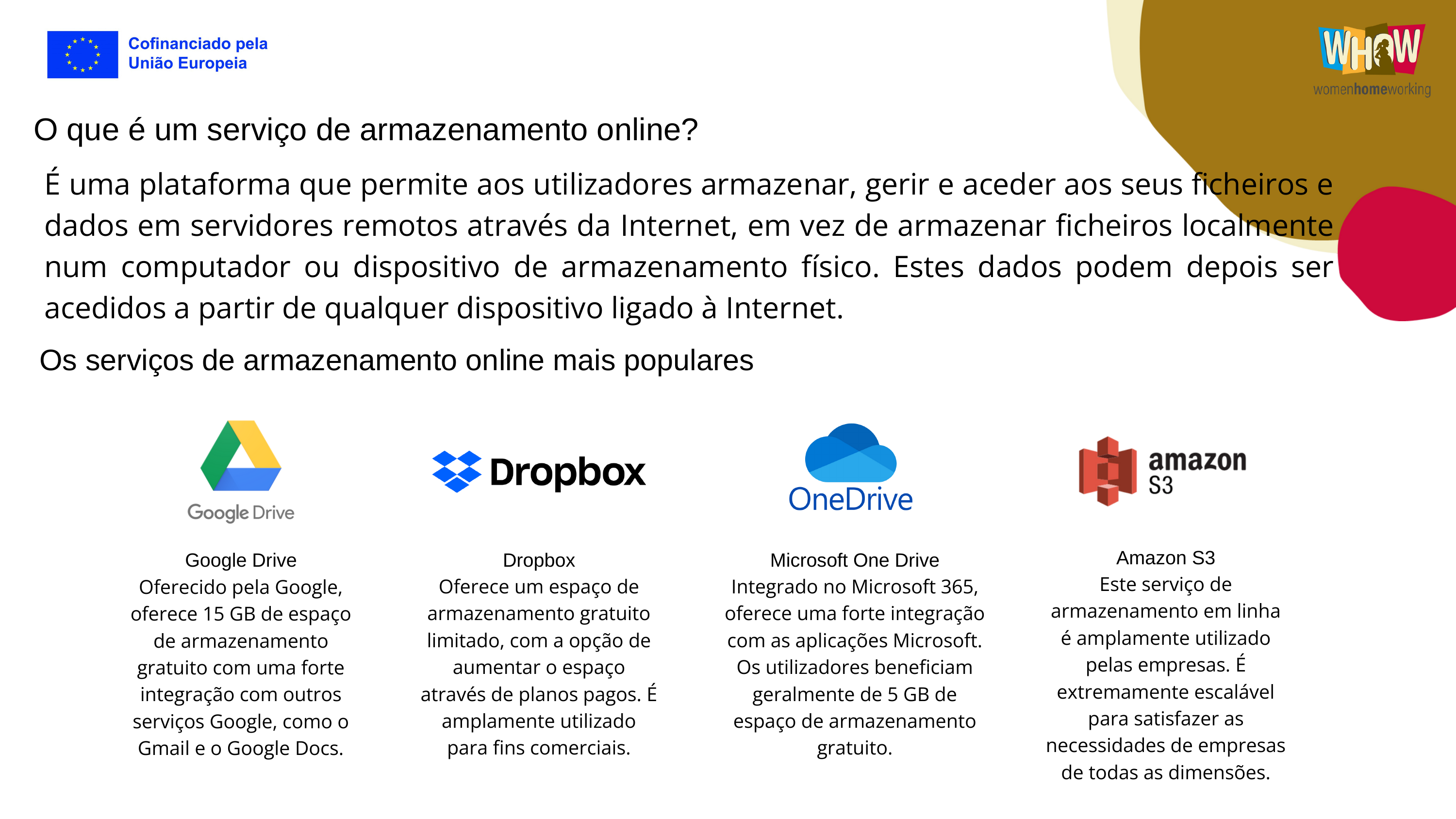

O que é um serviço de armazenamento online?
É uma plataforma que permite aos utilizadores armazenar, gerir e aceder aos seus ficheiros e dados em servidores remotos através da Internet, em vez de armazenar ficheiros localmente num computador ou dispositivo de armazenamento físico. Estes dados podem depois ser acedidos a partir de qualquer dispositivo ligado à Internet.
Os serviços de armazenamento online mais populares

Google Drive
Oferecido pela Google, oferece 15 GB de espaço de armazenamento gratuito com uma forte integração com outros serviços Google, como o Gmail e o Google Docs.
Amazon S3
Este serviço de armazenamento em linha é amplamente utilizado pelas empresas. É extremamente escalável para satisfazer as necessidades de empresas de todas as dimensões.
Dropbox
Oferece um espaço de armazenamento gratuito limitado, com a opção de aumentar o espaço através de planos pagos. É amplamente utilizado para fins comerciais.
Microsoft One Drive
Integrado no Microsoft 365, oferece uma forte integração com as aplicações Microsoft. Os utilizadores beneficiam geralmente de 5 GB de espaço de armazenamento gratuito.